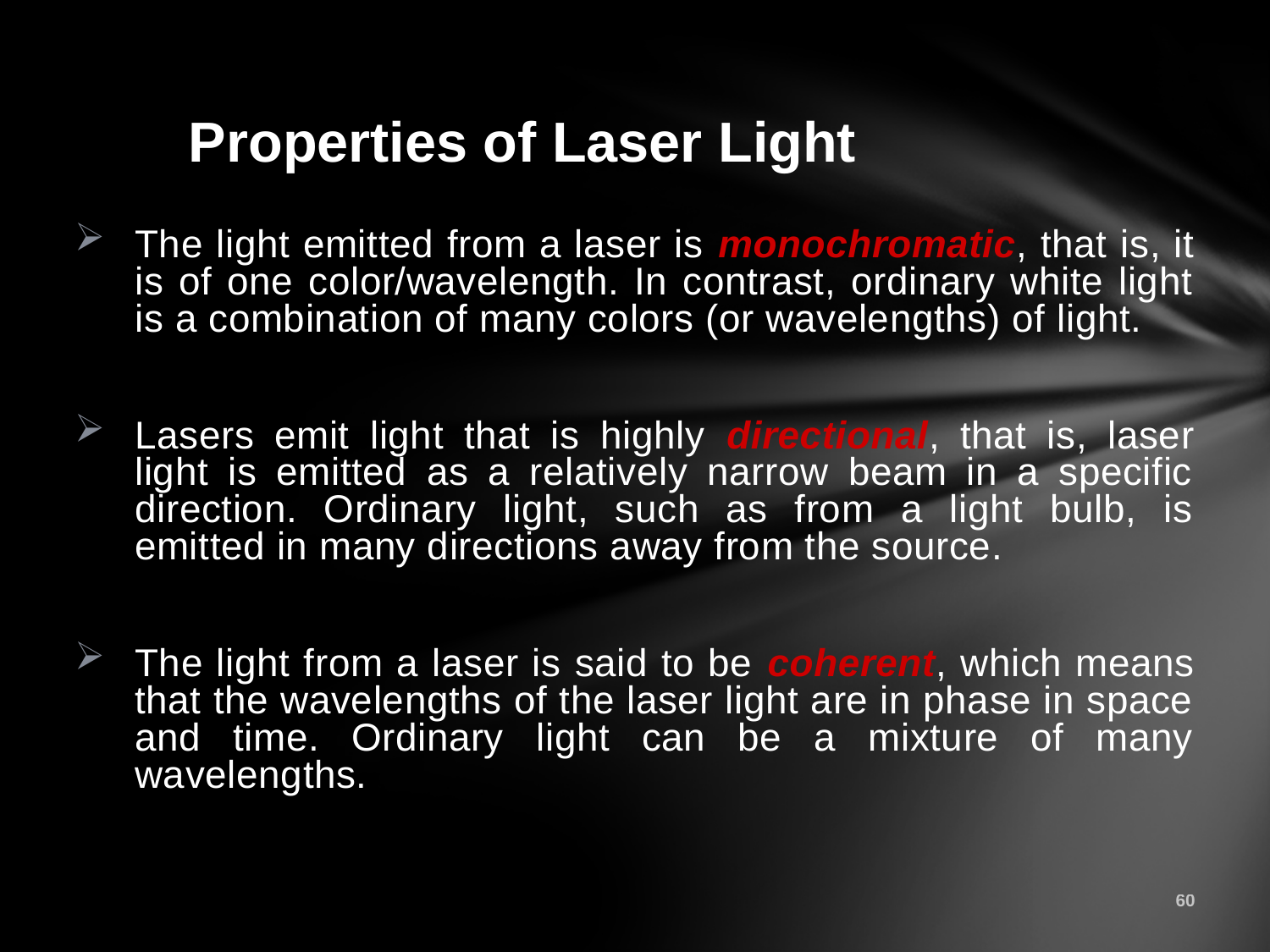

# Properties of Laser Light
The light emitted from a laser is monochromatic, that is, it is of one color/wavelength. In contrast, ordinary white light is a combination of many colors (or wavelengths) of light.

Lasers emit light that is highly directional, that is, laser light is emitted as a relatively narrow beam in a specific direction. Ordinary light, such as from a light bulb, is emitted in many directions away from the source.

The light from a laser is said to be coherent, which means that the wavelengths of the laser light are in phase in space and time. Ordinary light can be a mixture of many wavelengths.

60